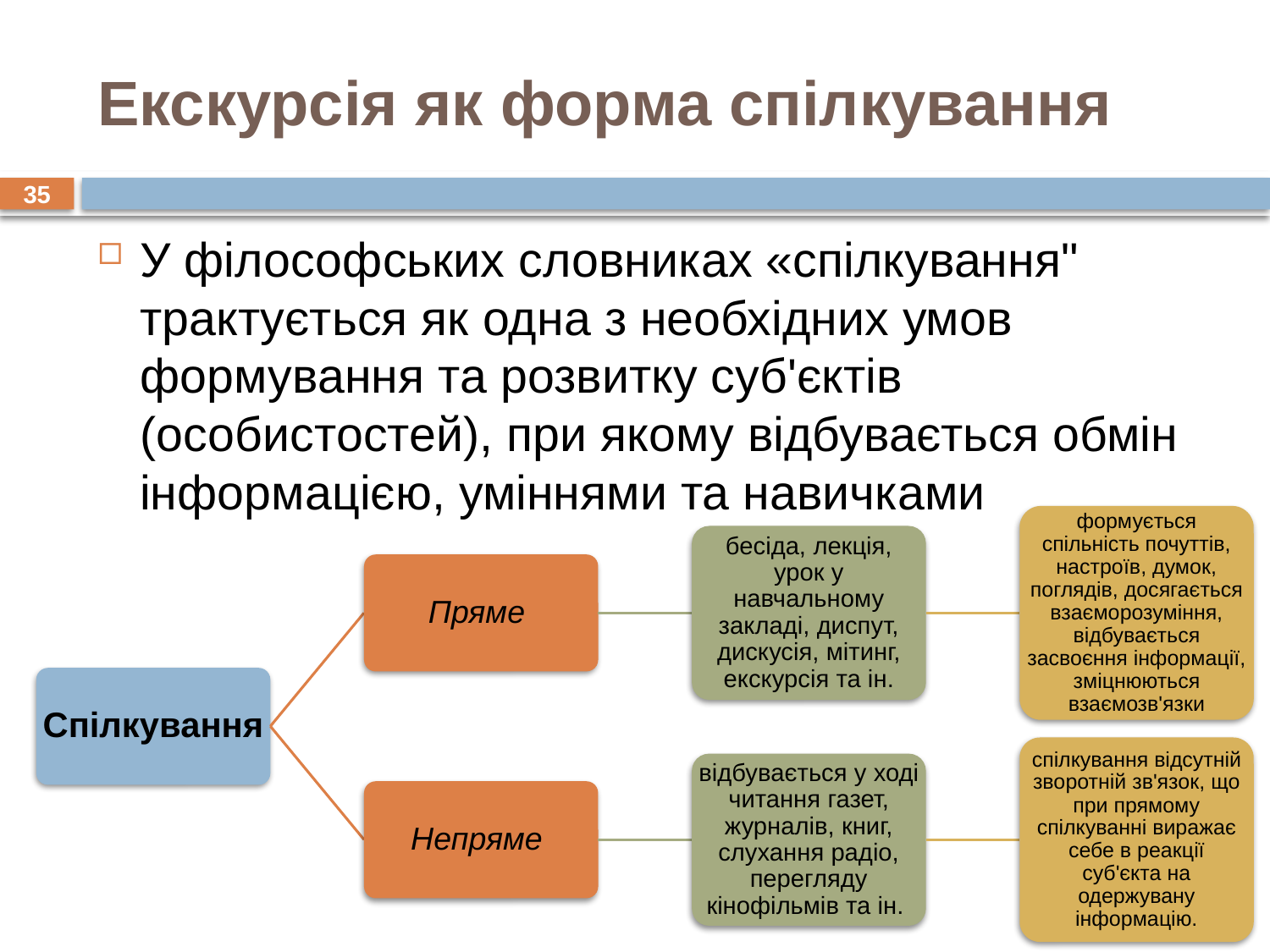

# Екскурсія як форма спілкування
35
У філософських словниках «спілкування" трактується як одна з необхідних умов формування та розвитку суб'єктів (особистостей), при якому відбувається обмін інформацією, уміннями та навичками
Спілкування

Пряме

бесіда, лекція, урок у навчальному закладі, диспут, дискусія, мітинг, екскурсія та ін.

формується спільність почуттів, настроїв, думок, поглядів, досягається взаєморозуміння, відбувається засвоєння інформації, зміцнюються взаємозв'язки

Непряме

відбувається у ході читання газет, журналів, книг, слухання радіо, перегляду кінофільмів та ін.

спілкування відсутній зворотній зв'язок, що при прямому спілкуванні виражає себе в реакції суб'єкта на одержувану інформацію.